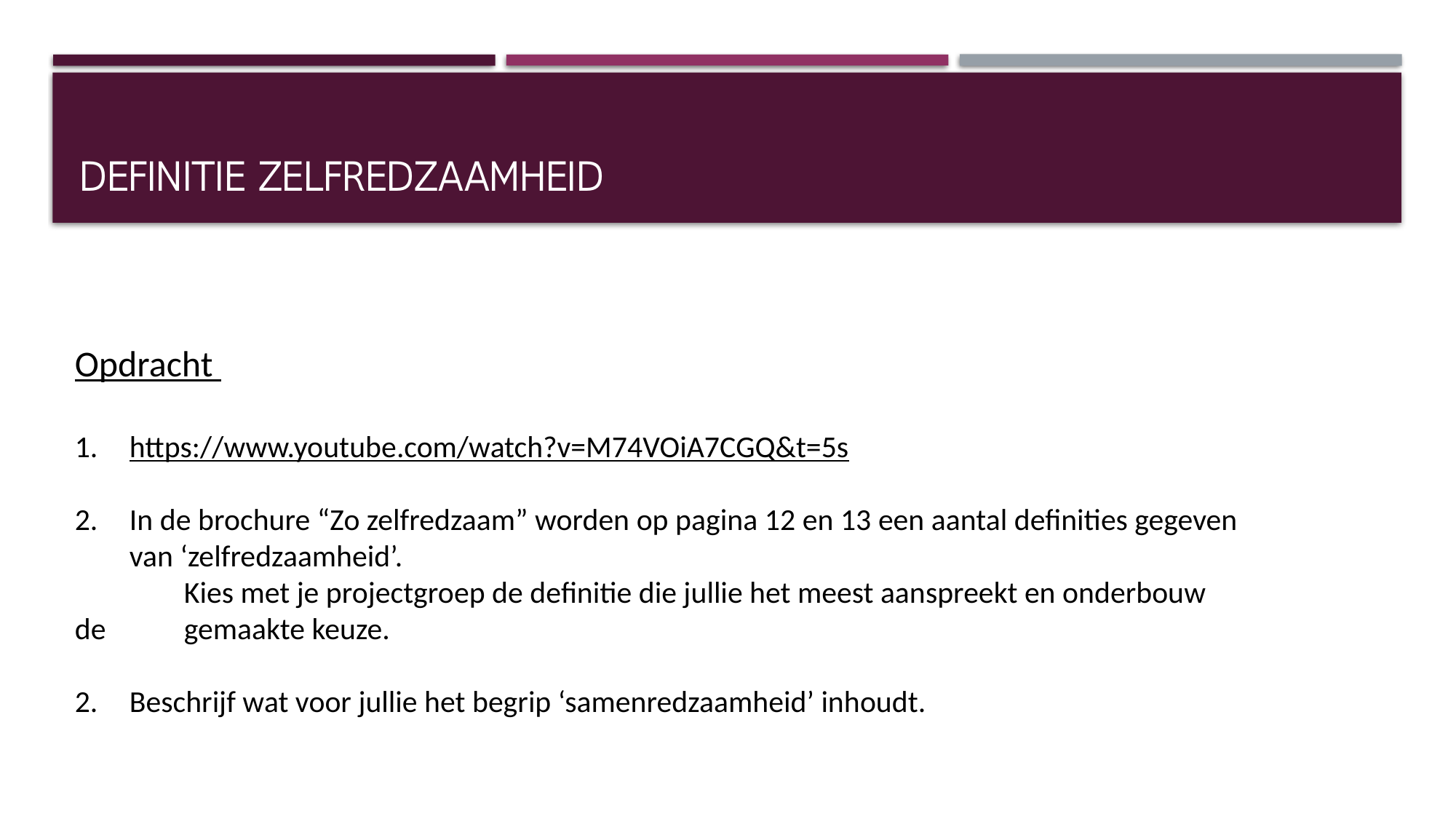

# Definitie zelfredzaamheid
Opdracht

https://www.youtube.com/watch?v=M74VOiA7CGQ&t=5s

In de brochure “Zo zelfredzaam” worden op pagina 12 en 13 een aantal definities gegeven van ‘zelfredzaamheid’.
	Kies met je projectgroep de definitie die jullie het meest aanspreekt en onderbouw de 	gemaakte keuze.

Beschrijf wat voor jullie het begrip ‘samenredzaamheid’ inhoudt.